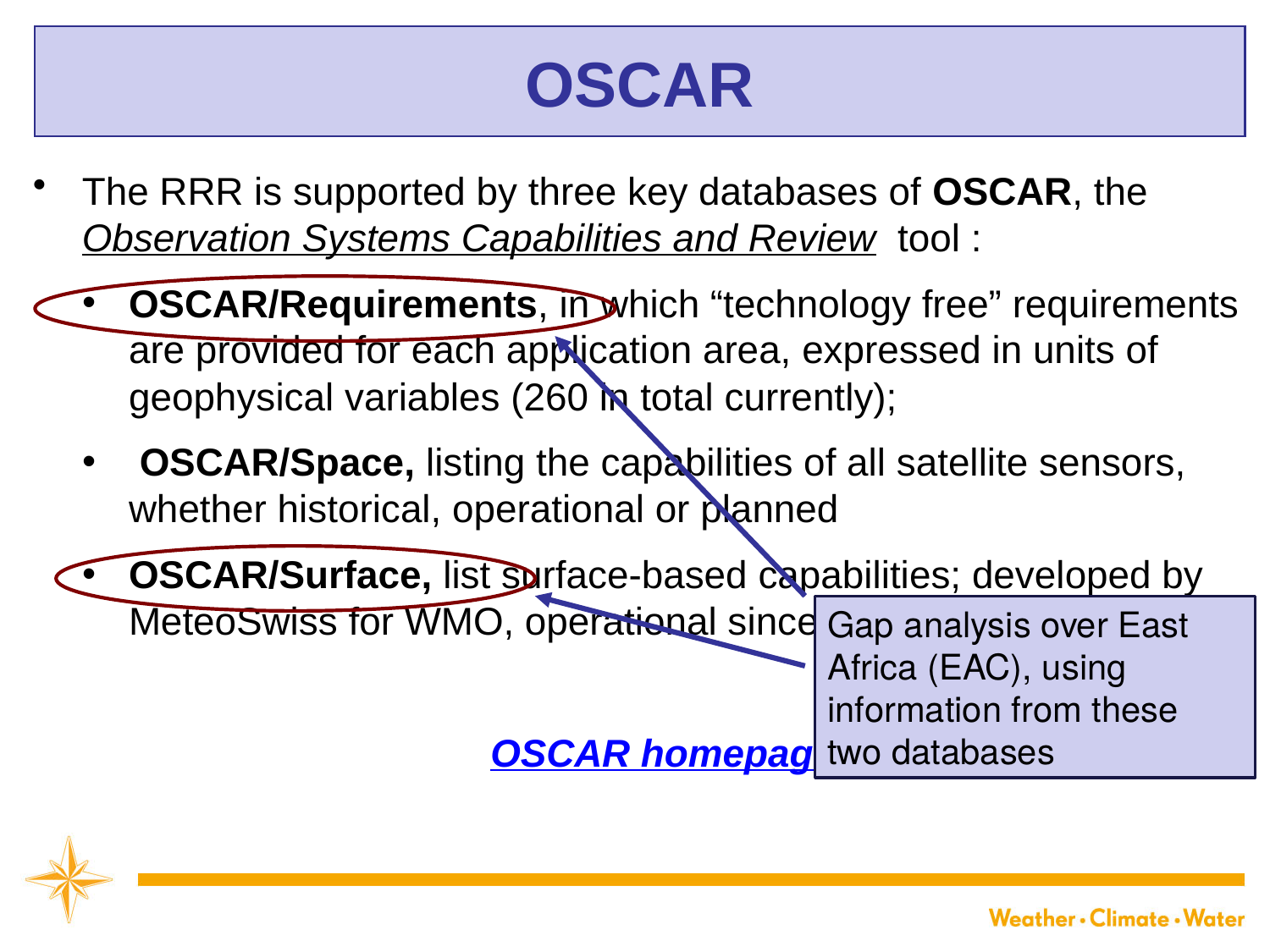

OSCAR
The RRR is supported by three key databases of OSCAR, the Observation Systems Capabilities and Review  tool :
OSCAR/Requirements, in which “technology free” requirements are provided for each application area, expressed in units of geophysical variables (260 in total currently);
 OSCAR/Space, listing the capabilities of all satellite sensors, whether historical, operational or planned
OSCAR/Surface, list surface-based capabilities; developed by MeteoSwiss for WMO, operational since May 2016

OSCAR homepage

Gap analysis over East Africa (EAC), using information from these two databases